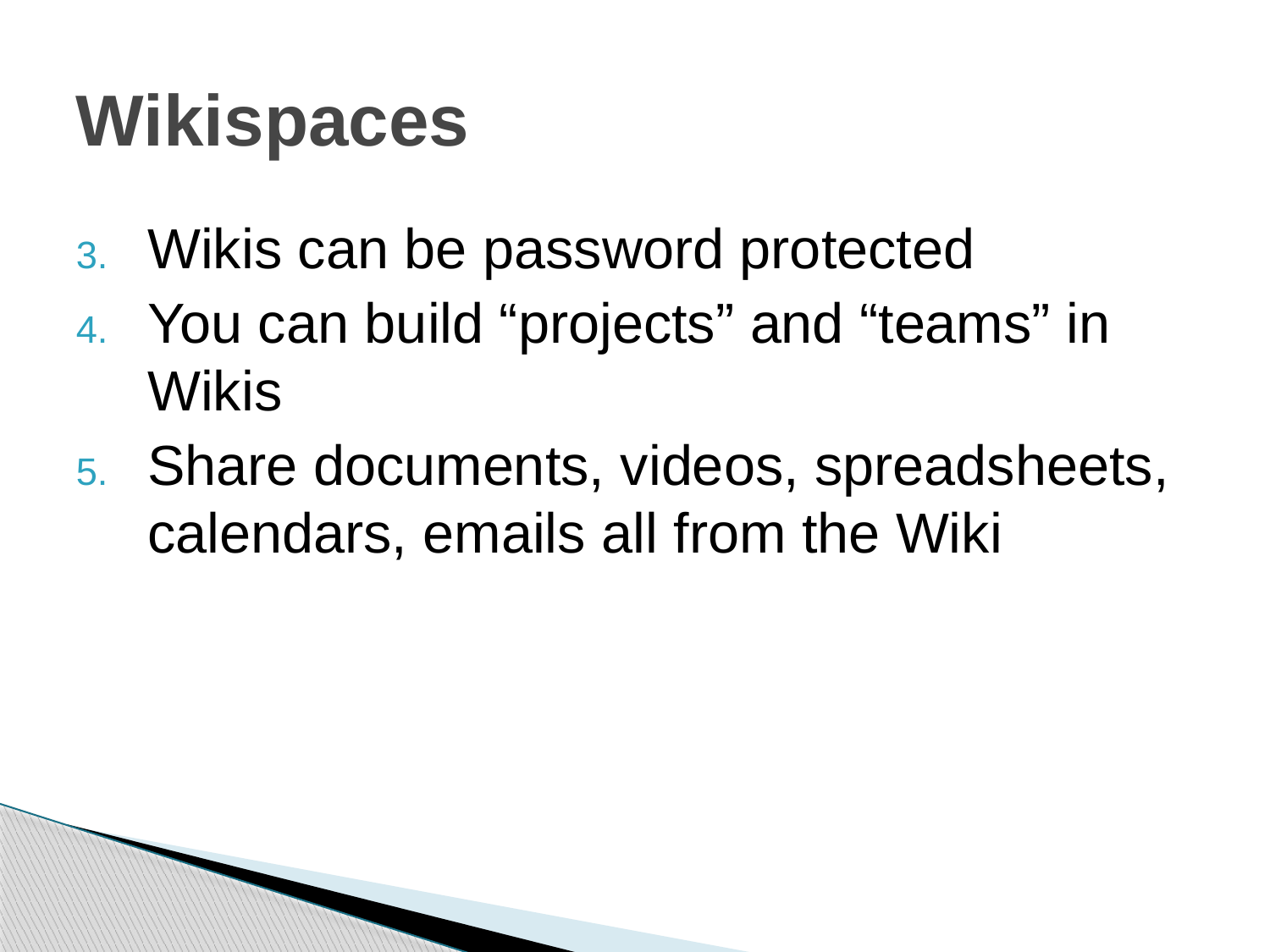

# Wikispaces
Wikis can be password protected
You can build “projects” and “teams” in Wikis
Share documents, videos, spreadsheets, calendars, emails all from the Wiki